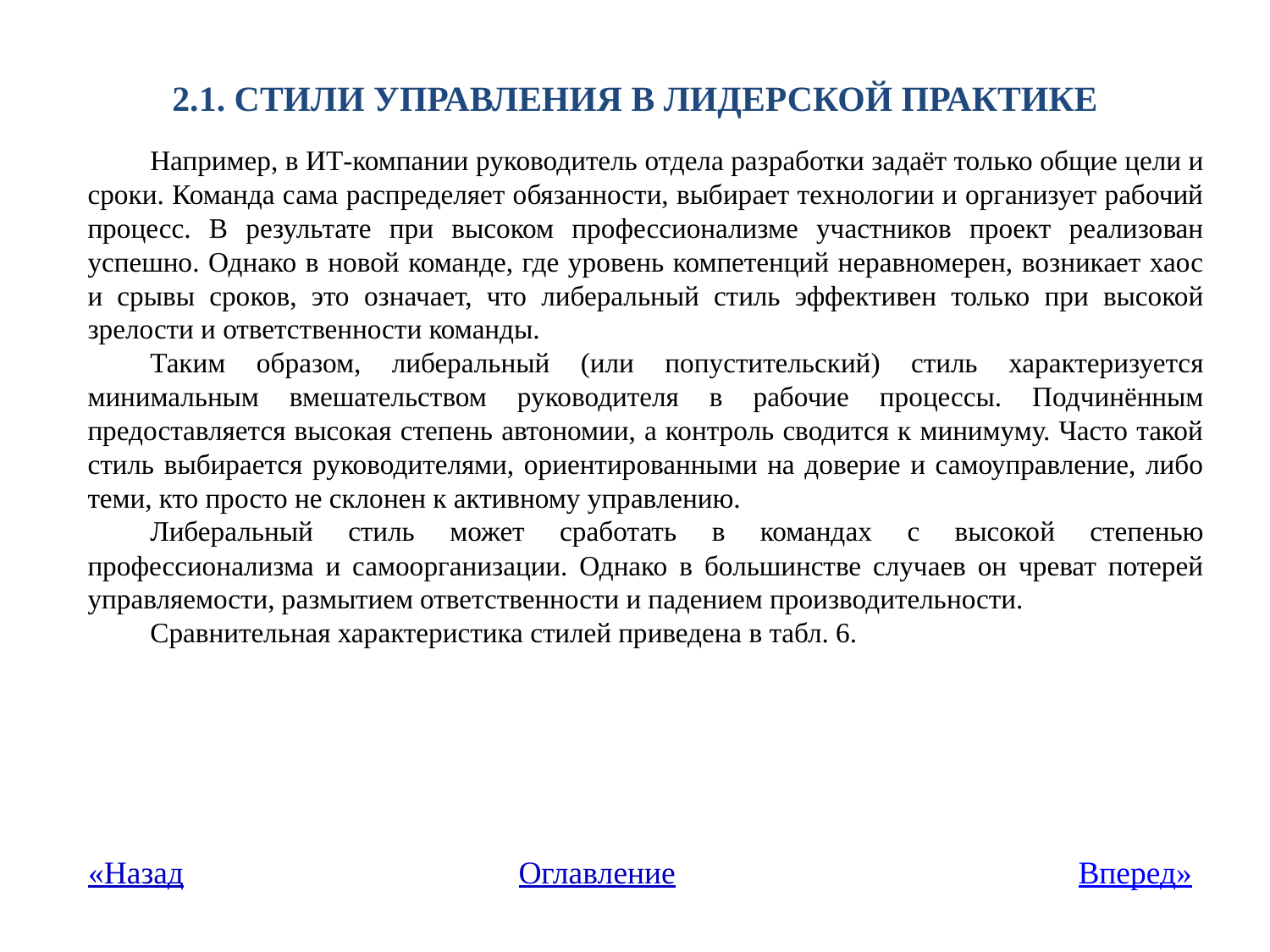

# 2.1. Стили УПРАВЛЕНИЯ В лидерсКОЙ ПРАКТИКЕ
Например, в ИТ-компании руководитель отдела разработки задаёт только общие цели и сроки. Команда сама распределяет обязанности, выбирает технологии и организует рабочий процесс. В результате при высоком профессионализме участников проект реализован успешно. Однако в новой команде, где уровень компетенций неравномерен, возникает хаос и срывы сроков, это означает, что либеральный стиль эффективен только при высокой зрелости и ответственности команды.
Таким образом, либеральный (или попустительский) стиль характеризуется минимальным вмешательством руководителя в рабочие процессы. Подчинённым предоставляется высокая степень автономии, а контроль сводится к минимуму. Часто такой стиль выбирается руководителями, ориентированными на доверие и самоуправление, либо теми, кто просто не склонен к активному управлению.
Либеральный стиль может сработать в командах с высокой степенью профессионализма и самоорганизации. Однако в большинстве случаев он чреват потерей управляемости, размытием ответственности и падением производительности.
Сравнительная характеристика стилей приведена в табл. 6.

«Назад
Оглавление
Вперед»